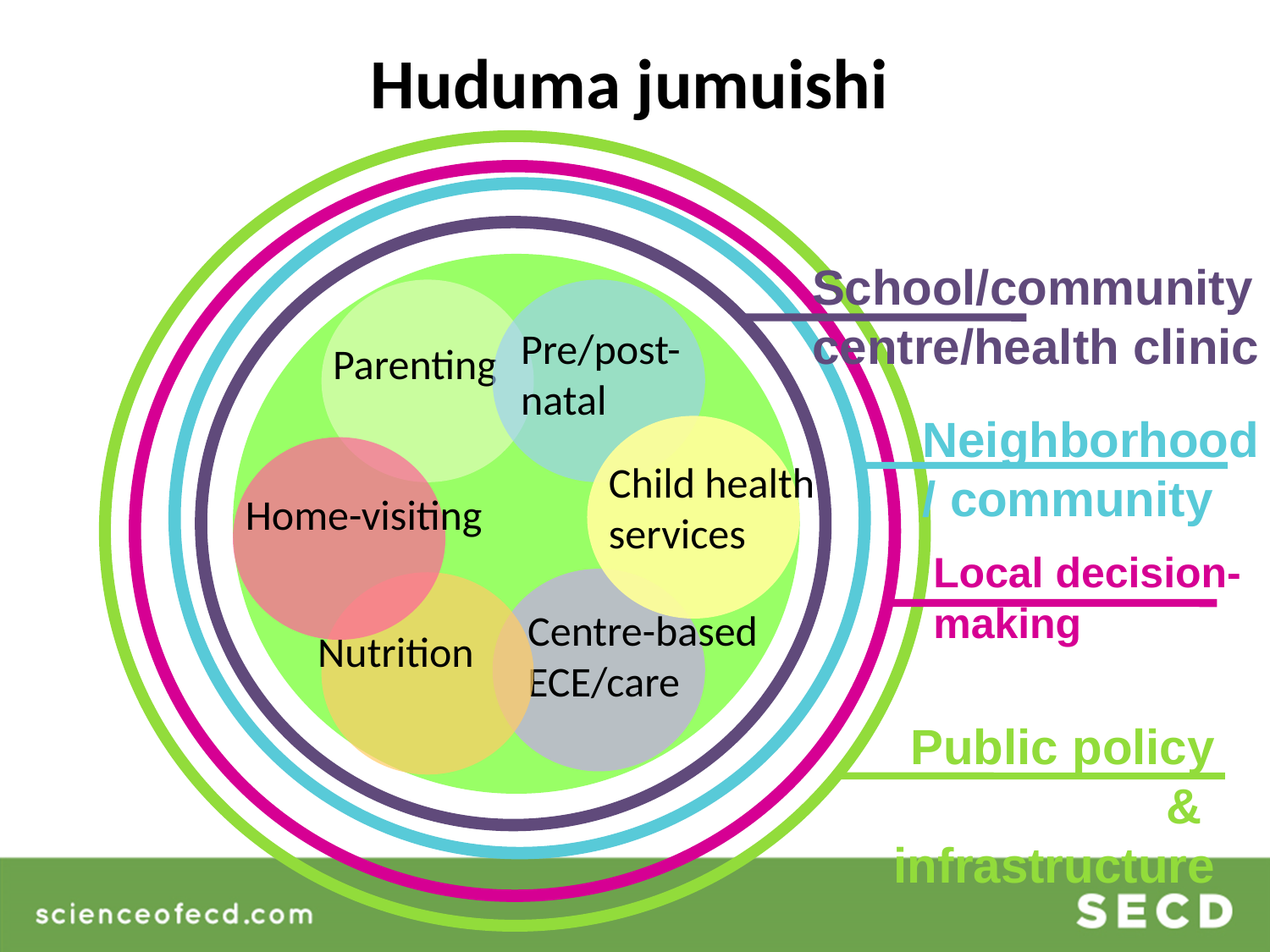

# Huduma jumuishi

Public policy &  infrastructure

Local decision-making

Neighborhood/ community

School/community centre/health clinic

Parenting

Pre/post-natal

Child health
services

Home-visiting

Centre-based ECE/care

Nutrition